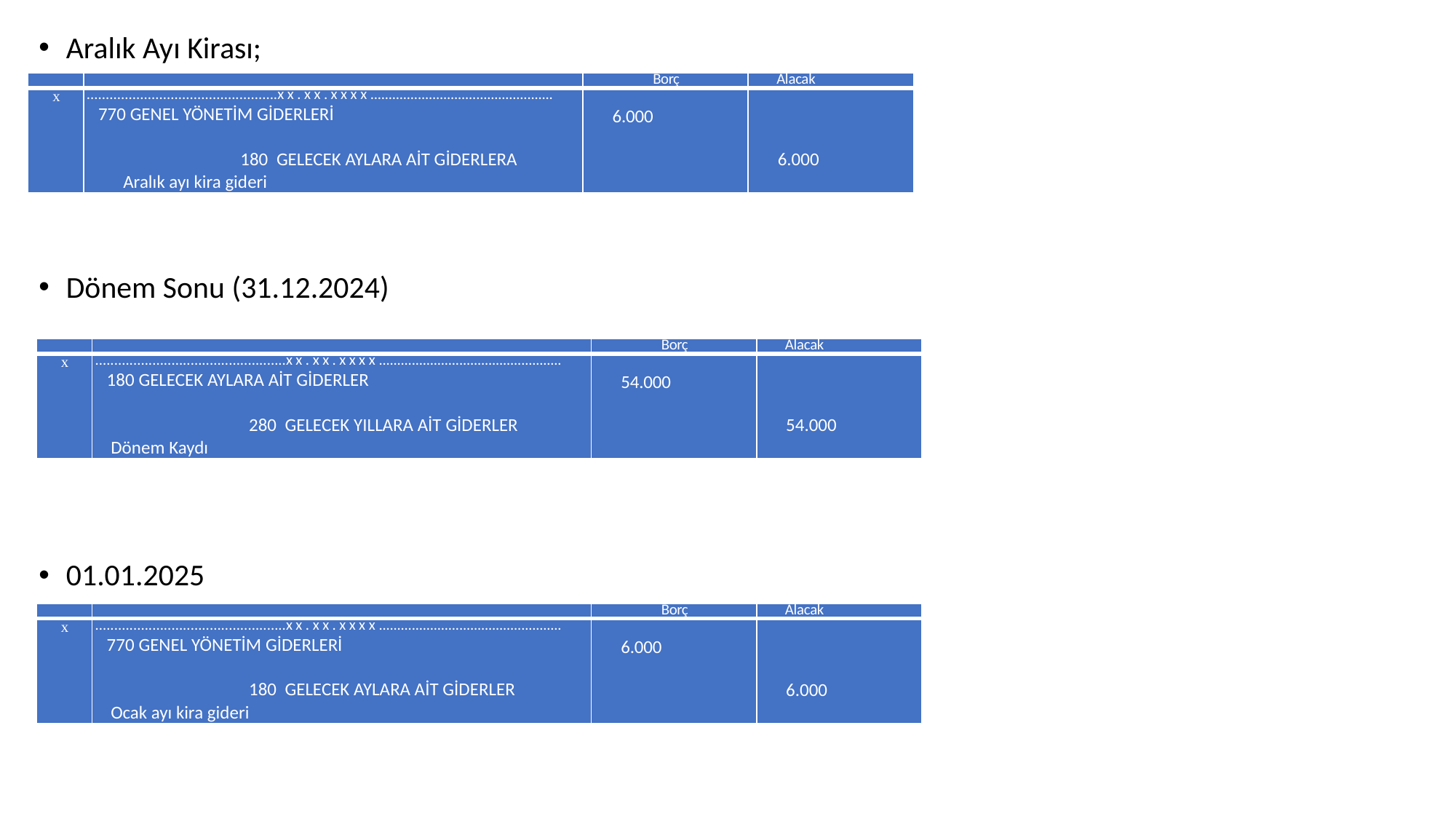

Aralık Ayı Kirası;

Dönem Sonu (31.12.2024)

01.01.2025

|  |  | Borç | Alacak |
| --- | --- | --- | --- |
| x | ..................................................xx.xx.xxxx.................................................. 770 GENEL YÖNETİM GİDERLERİ 180 GELECEK AYLARA AİT GİDERLERA Aralık ayı kira gideri | 6.000 | 6.000 |
|  |  | Borç | Alacak |
| --- | --- | --- | --- |
| x | ..................................................xx.xx.xxxx.................................................. 180 GELECEK AYLARA AİT GİDERLER 280 GELECEK YILLARA AİT GİDERLER Dönem Kaydı | 54.000 | 54.000 |
|  |  | Borç | Alacak |
| --- | --- | --- | --- |
| x | ..................................................xx.xx.xxxx.................................................. 770 GENEL YÖNETİM GİDERLERİ 180 GELECEK AYLARA AİT GİDERLER Ocak ayı kira gideri | 6.000 | 6.000 |